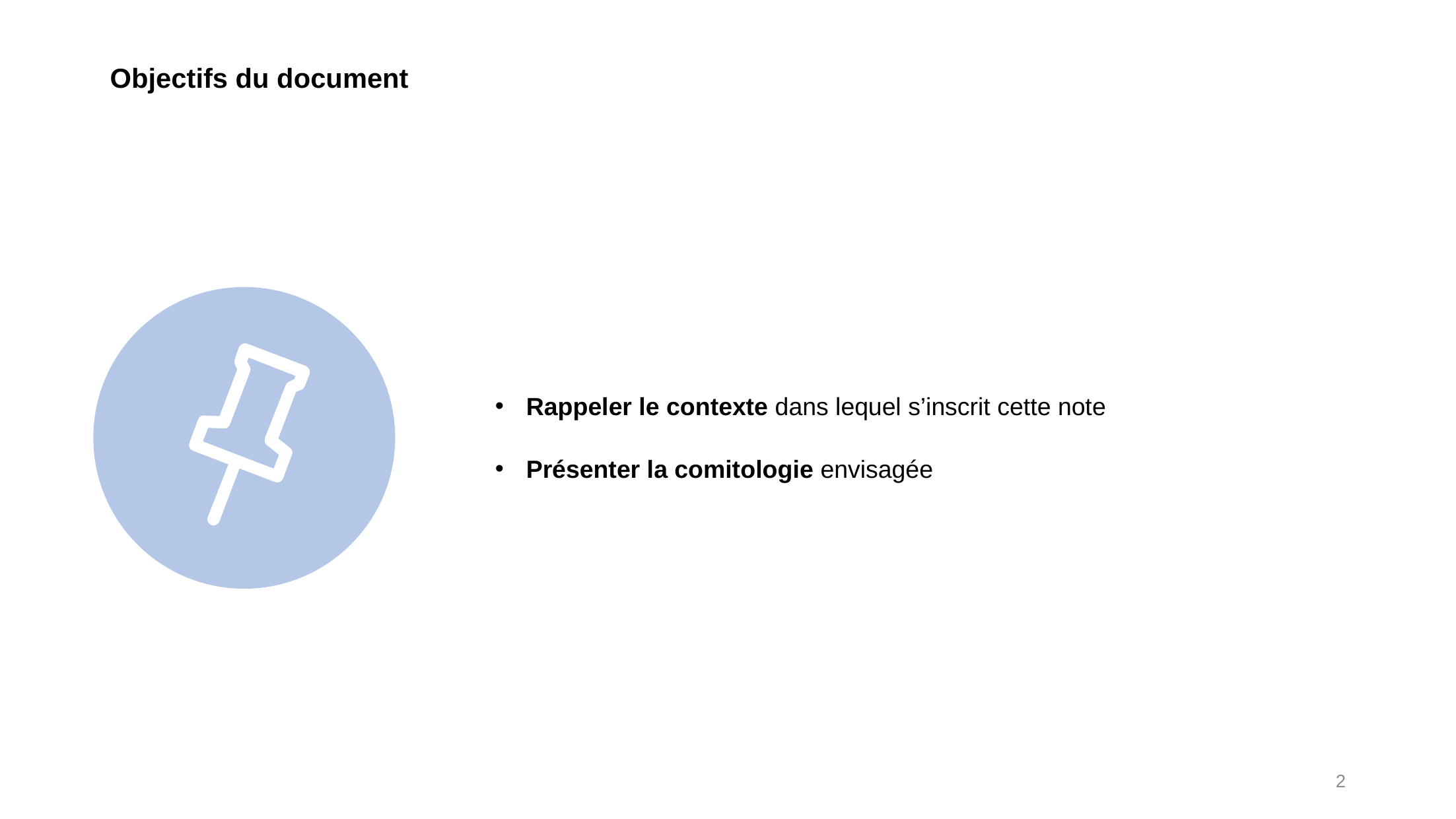

# Objectifs du document
Rappeler le contexte dans lequel s’inscrit cette note
Présenter la comitologie envisagée

2